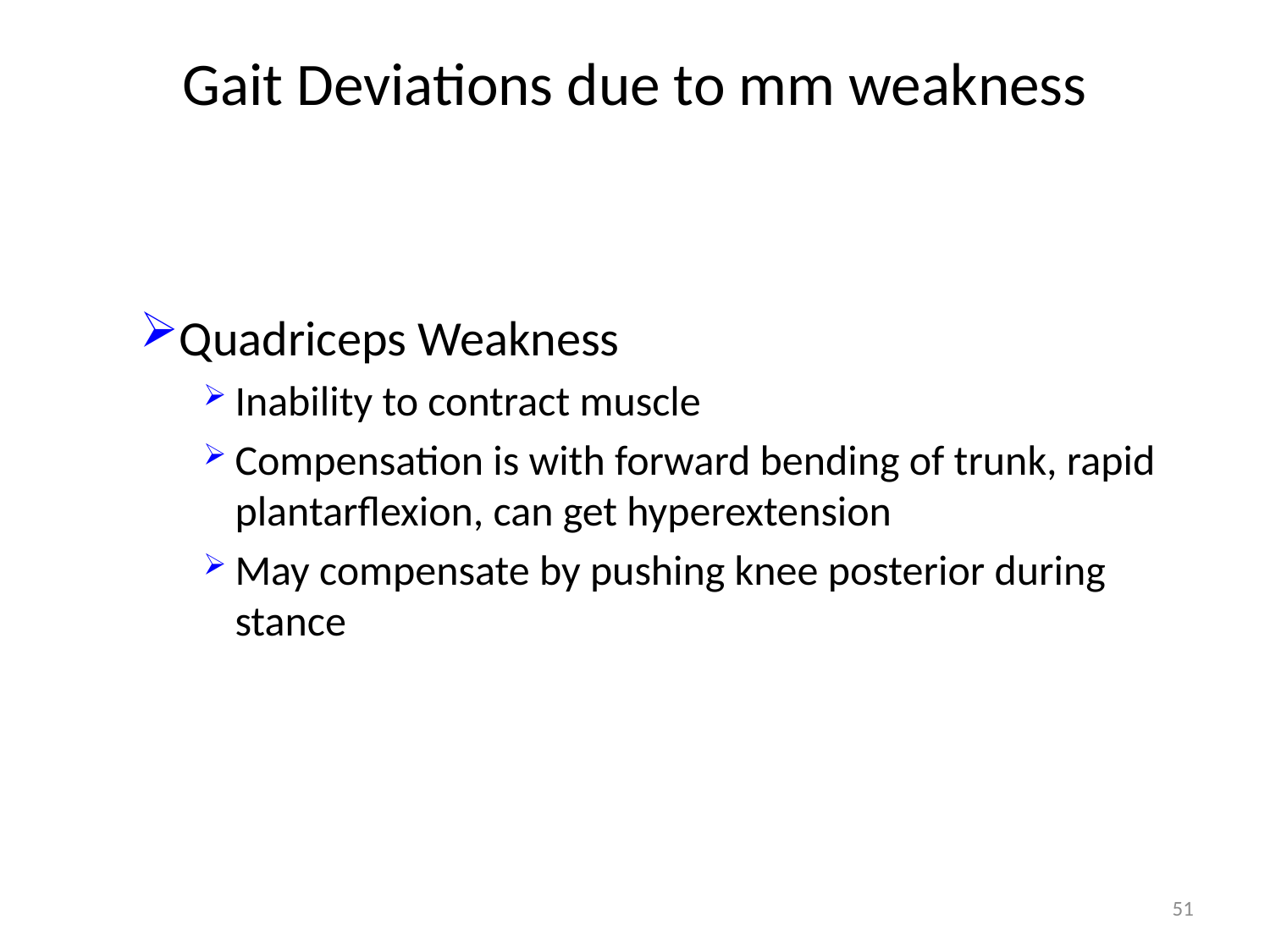

# Gait Deviations due to mm weakness

Quadriceps Weakness
Inability to contract muscle
Compensation is with forward bending of trunk, rapid plantarflexion, can get hyperextension
May compensate by pushing knee posterior during stance

51